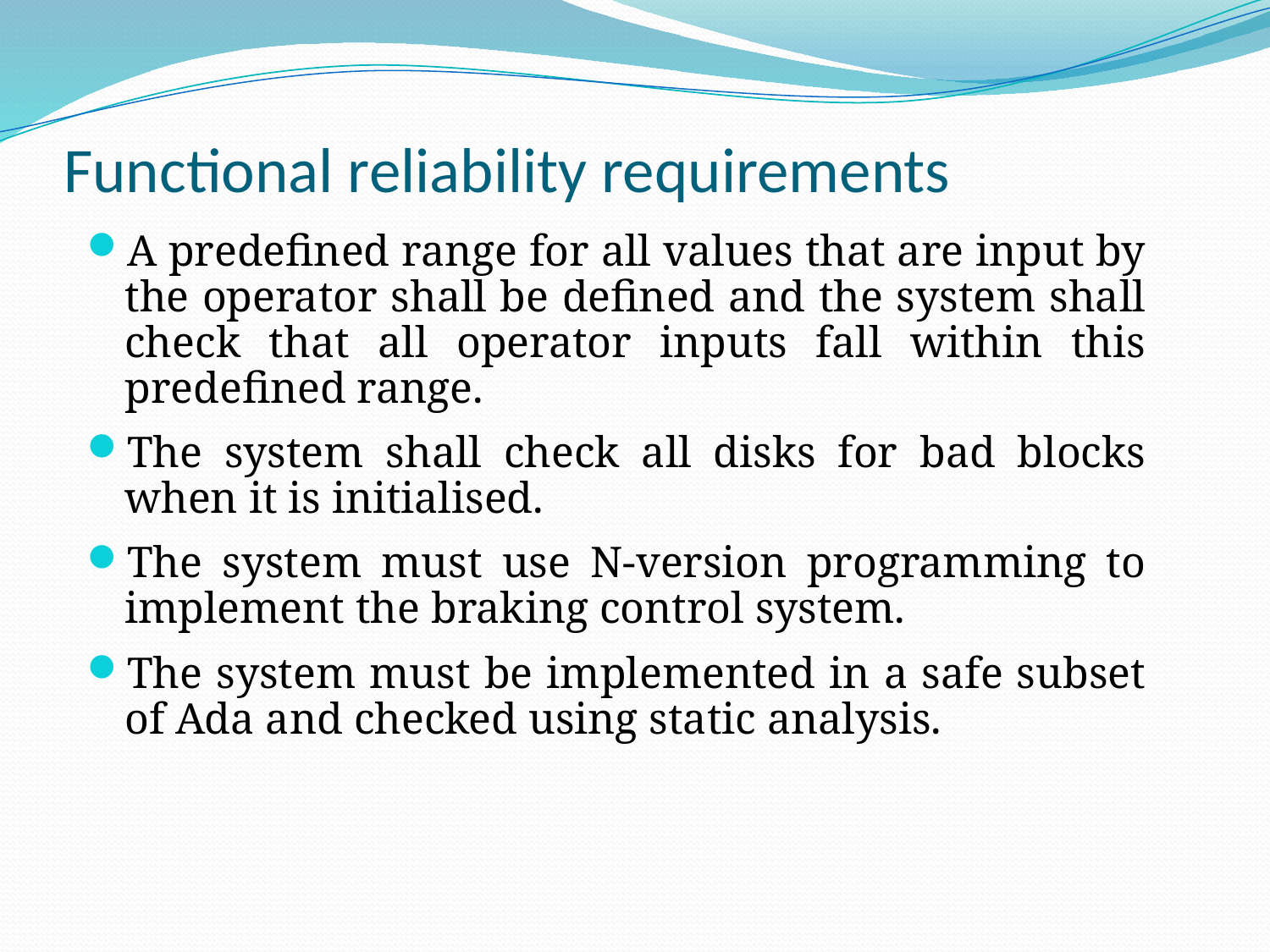

# Functional reliability requirements
A predefined range for all values that are input by the operator shall be defined and the system shall check that all operator inputs fall within this predefined range.
The system shall check all disks for bad blocks when it is initialised.
The system must use N-version programming to implement the braking control system.
The system must be implemented in a safe subset of Ada and checked using static analysis.